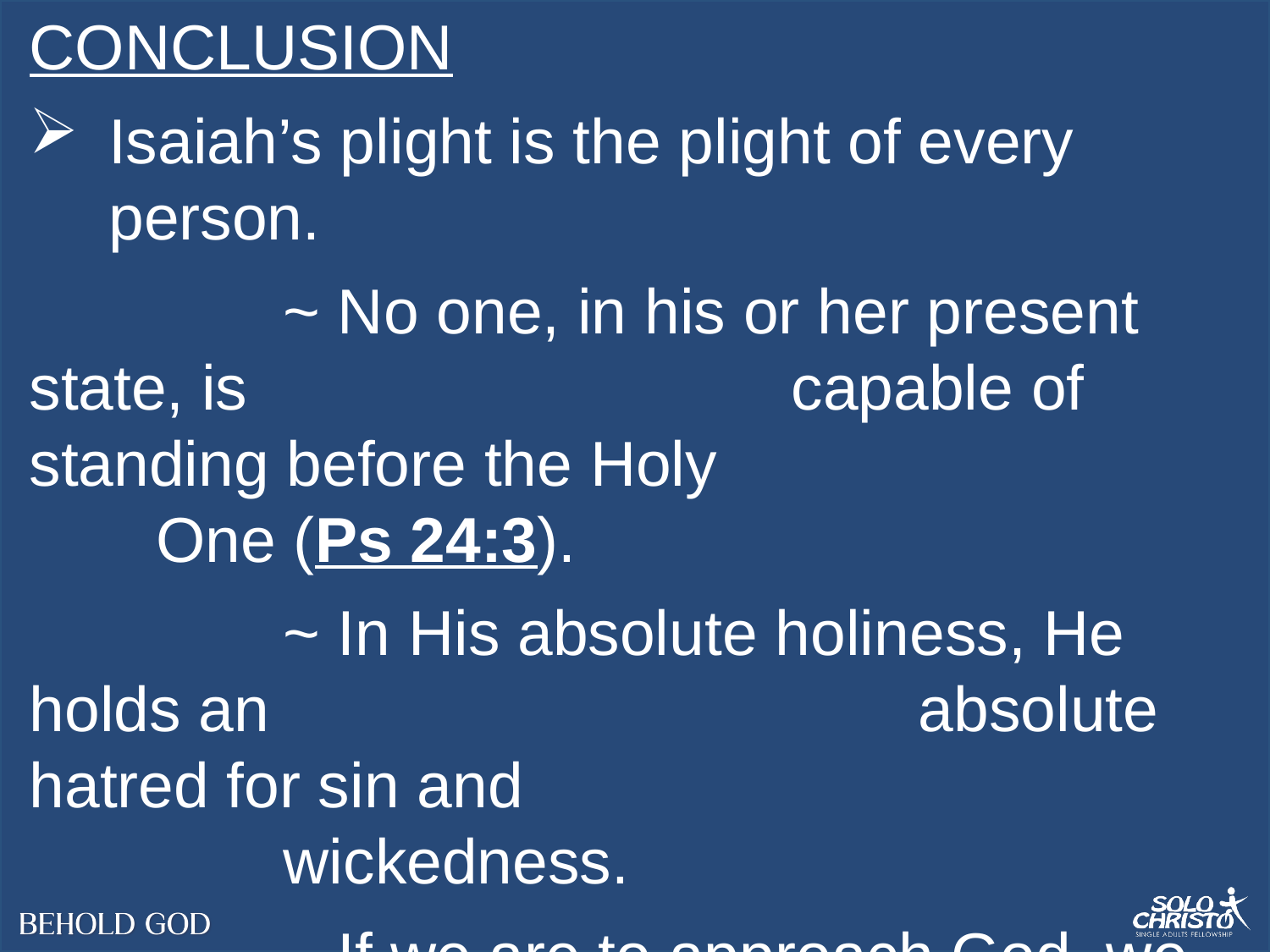

CONCLUSION
Isaiah’s plight is the plight of every person.
		~ No one, in his or her present state, is 					capable of standing before the Holy 					One (Ps 24:3).
		~ In His absolute holiness, He holds an 					absolute hatred for sin and 							wickedness.
		~ If we are to approach God, we must 					do so only on His terms.